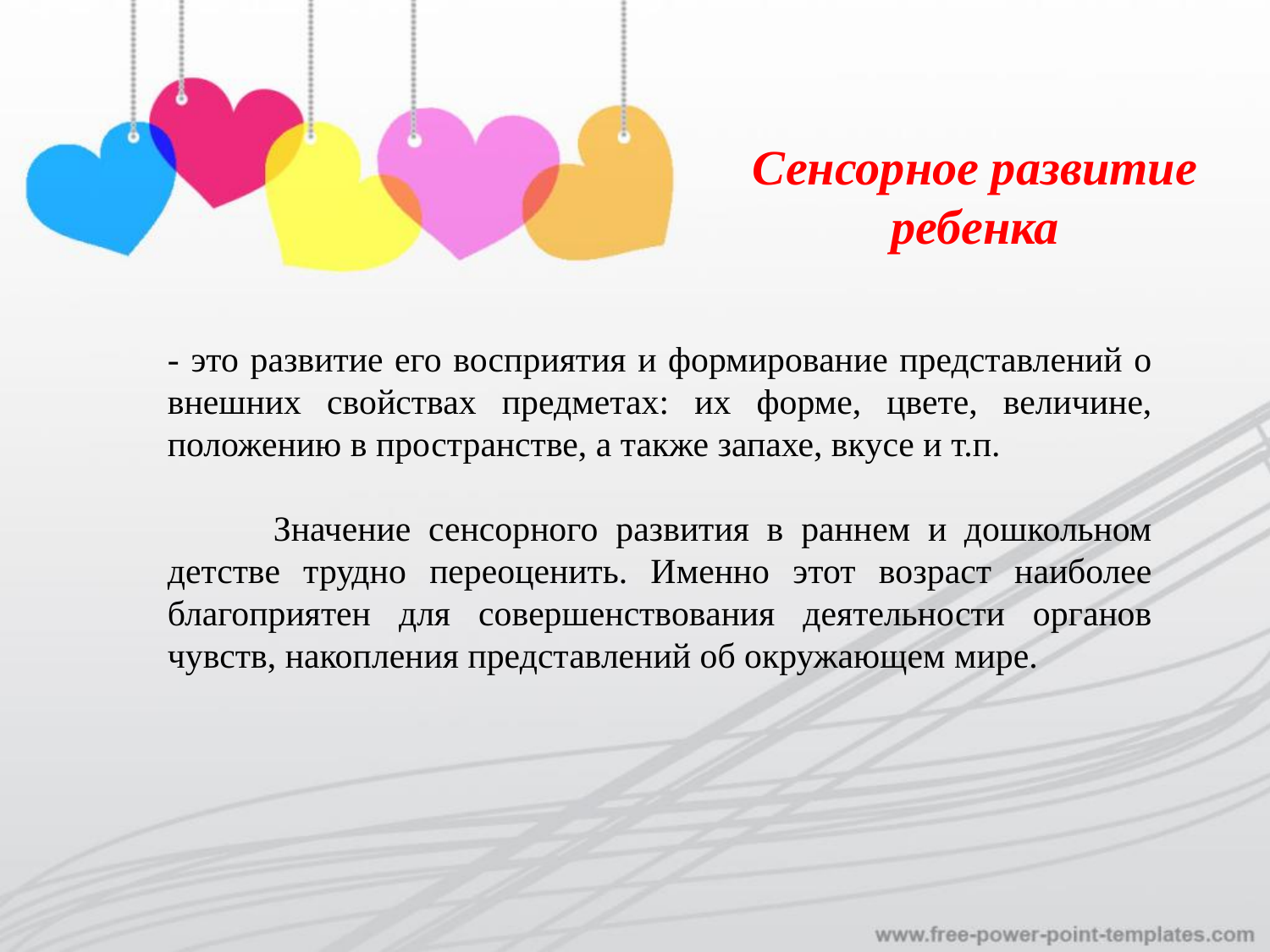

# Сенсорное развитие ребенка
- это развитие его восприятия и формирование представлений о внешних свойствах предметах: их форме, цвете, величине, положению в пространстве, а также запахе, вкусе и т.п.

      Значение сенсорного развития в раннем и дошкольном детстве трудно переоценить. Именно этот возраст наиболее благоприятен для совершенствования деятельности органов чувств, накопления представлений об окружающем мире.